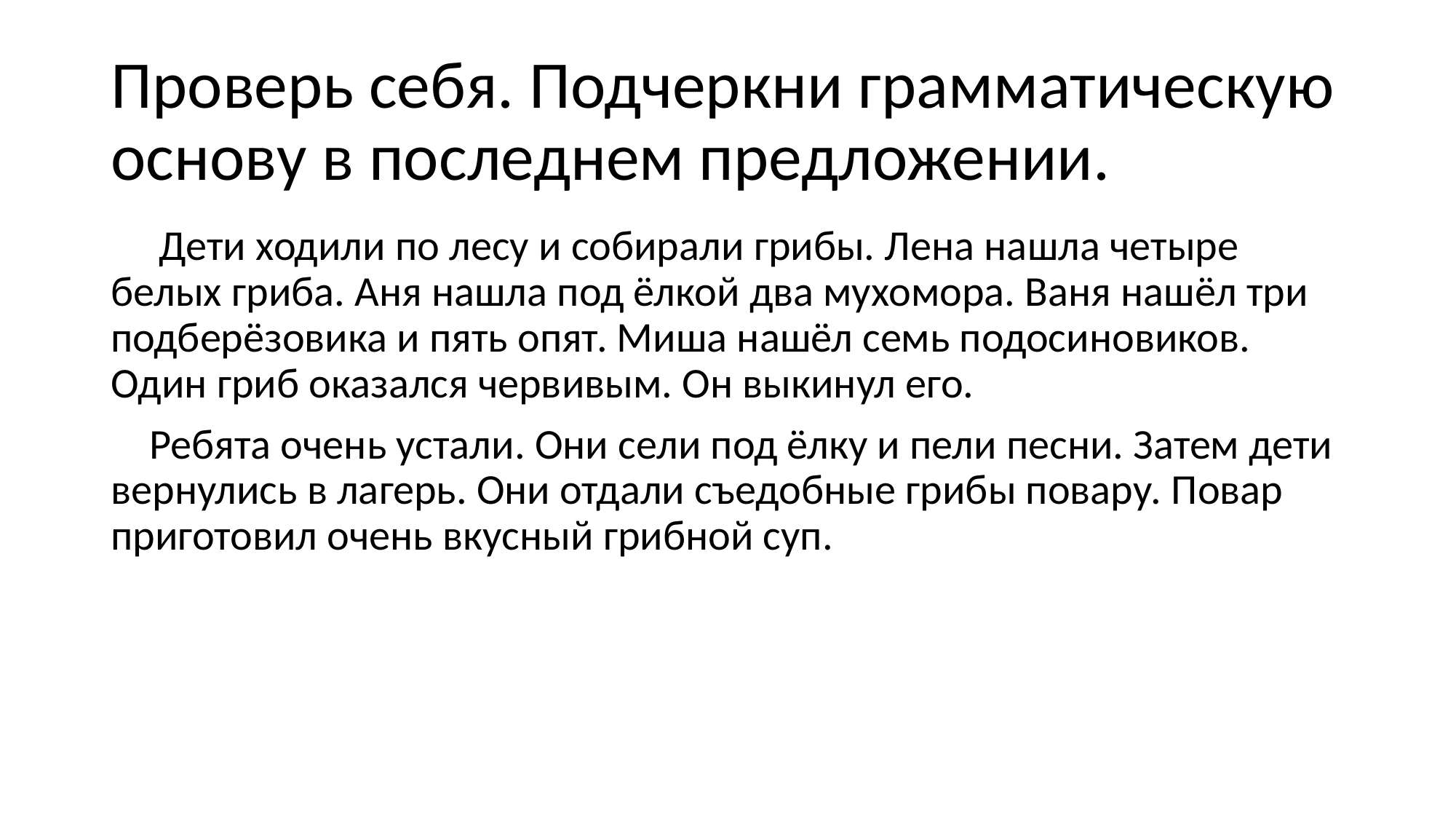

# Проверь себя. Подчеркни грамматическую основу в последнем предложении.
     Дети ходили по лесу и собирали грибы. Лена нашла четыре белых гриба. Аня нашла под ёлкой два мухомора. Ваня нашёл три подберёзовика и пять опят. Миша нашёл семь подосиновиков. Один гриб оказался червивым. Он выкинул его.
    Ребята очень устали. Они сели под ёлку и пели песни. Затем дети вернулись в лагерь. Они отдали съедобные грибы повару. Повар приготовил очень вкусный грибной суп.